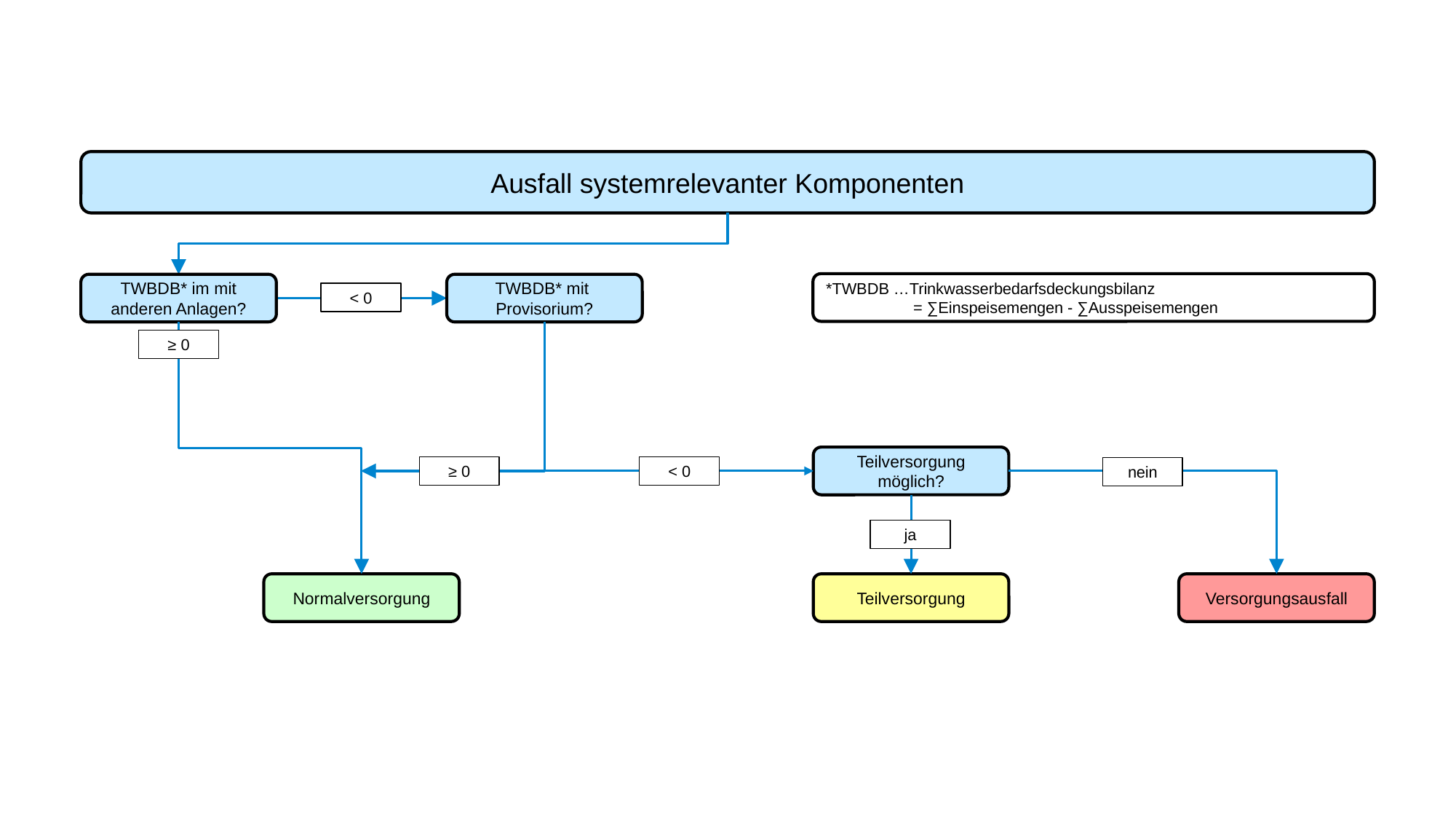

Ausfall systemrelevanter Komponenten
*TWBDB …Trinkwasserbedarfsdeckungsbilanz
                    = ∑Einspeisemengen - ∑Ausspeisemengen
TWBDB* im mit anderen Anlagen?
TWBDB* mit
Provisorium?
< 0
≥ 0
Teilversorgung möglich?
< 0
≥ 0
nein
ja
Teilversorgung
Versorgungsausfall
Normalversorgung